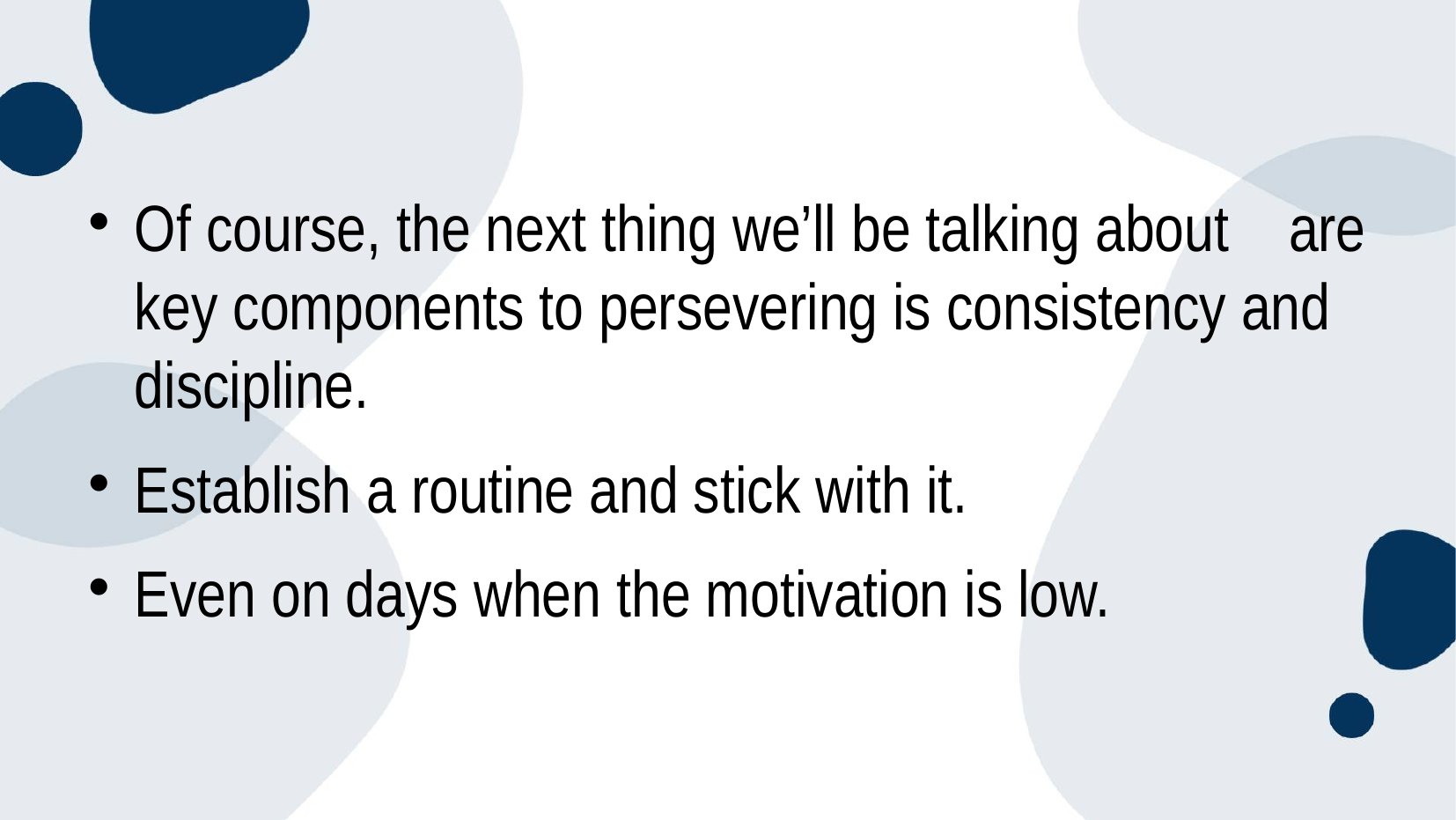

#
Of course, the next thing we’ll be talking about    are key components to persevering is consistency and discipline.
Establish a routine and stick with it.
Even on days when the motivation is low.